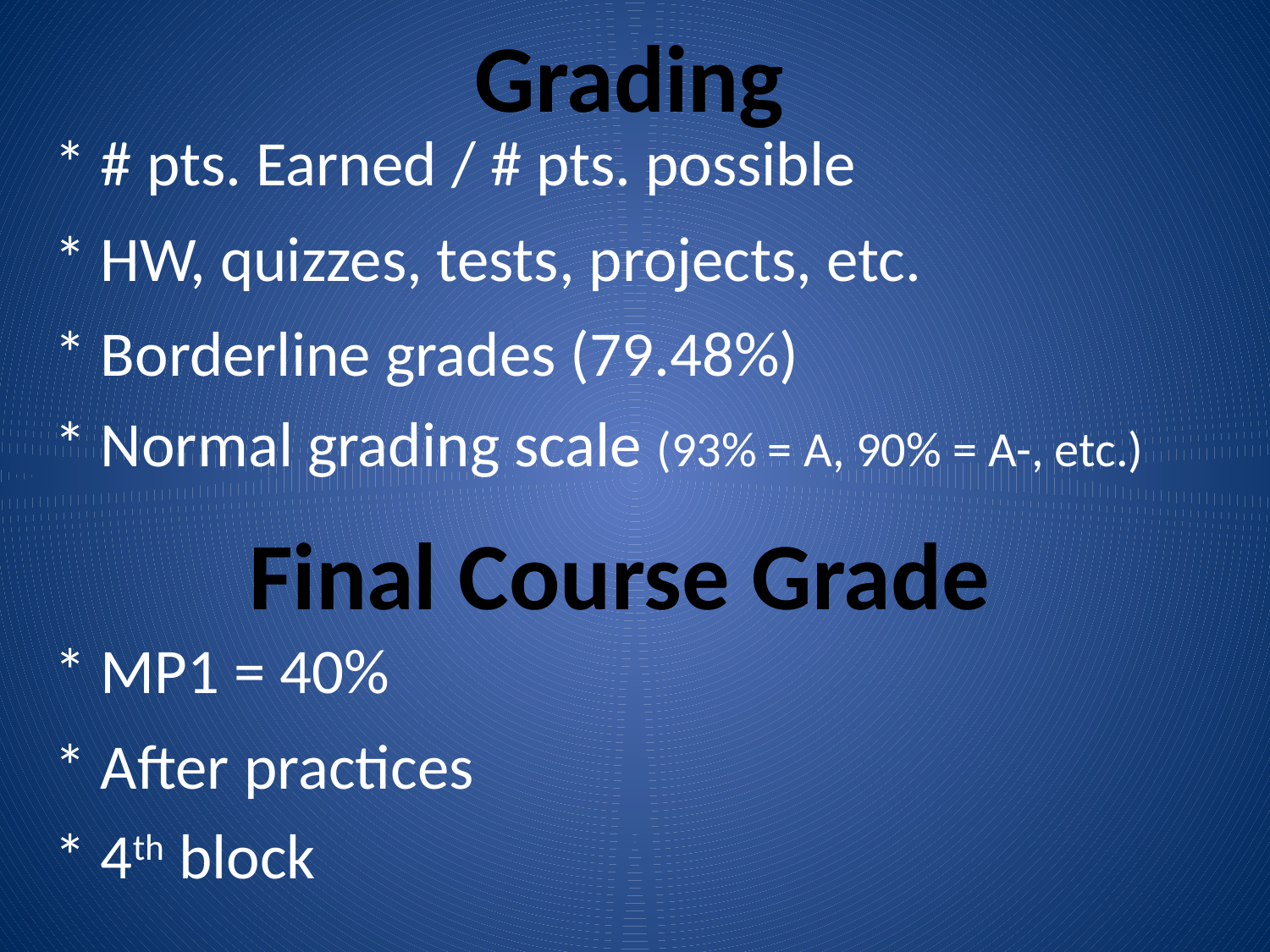

Grading
* # pts. Earned / # pts. possible
* HW, quizzes, tests, projects, etc.
* Borderline grades (79.48%)
* Normal grading scale (93% = A, 90% = A-, etc.)
Final Course Grade
* MP1 = 40%
* After practices
* 4th block